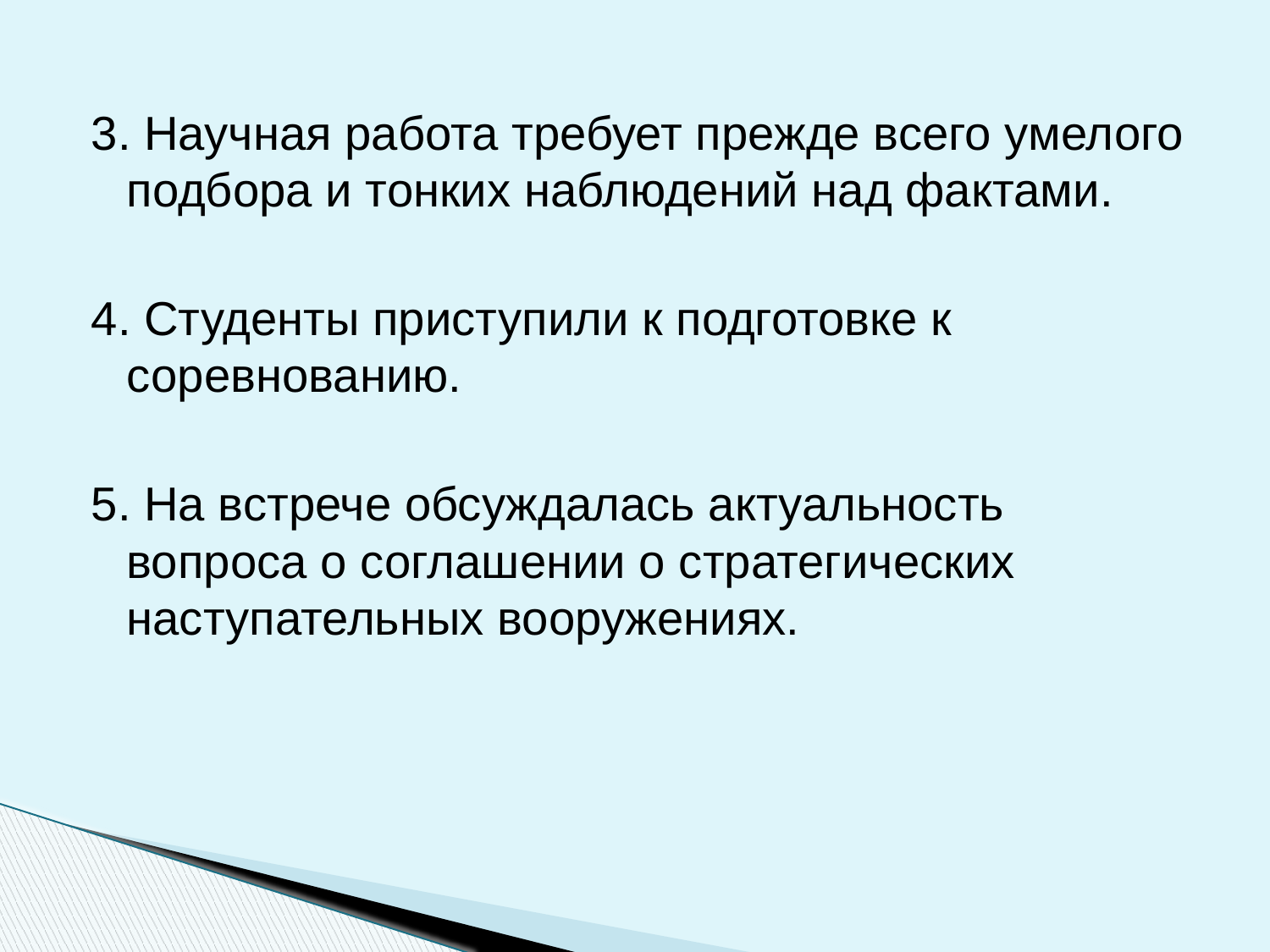

#
3. Научная работа требует прежде всего умелого подбора и тонких наблюдений над фактами.

4. Студенты приступили к подготовке к соревнованию.

5. На встрече обсуждалась актуальность вопроса о соглашении о стратегических наступательных вооружениях.